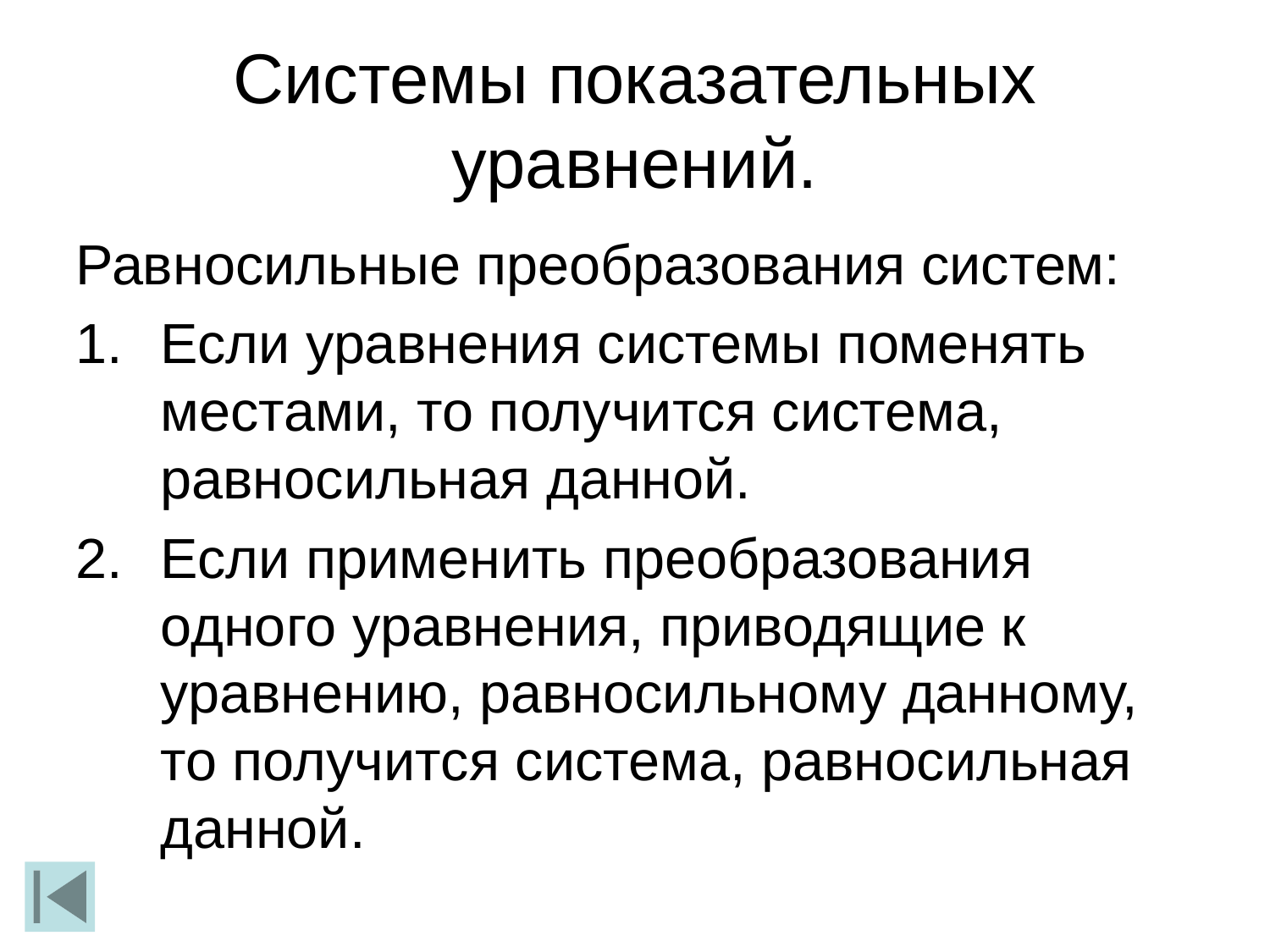

Системы показательных уравнений.
Равносильные преобразования систем:
Если уравнения системы поменять местами, то получится система, равносильная данной.
Если применить преобразования одного уравнения, приводящие к уравнению, равносильному данному, то получится система, равносильная данной.